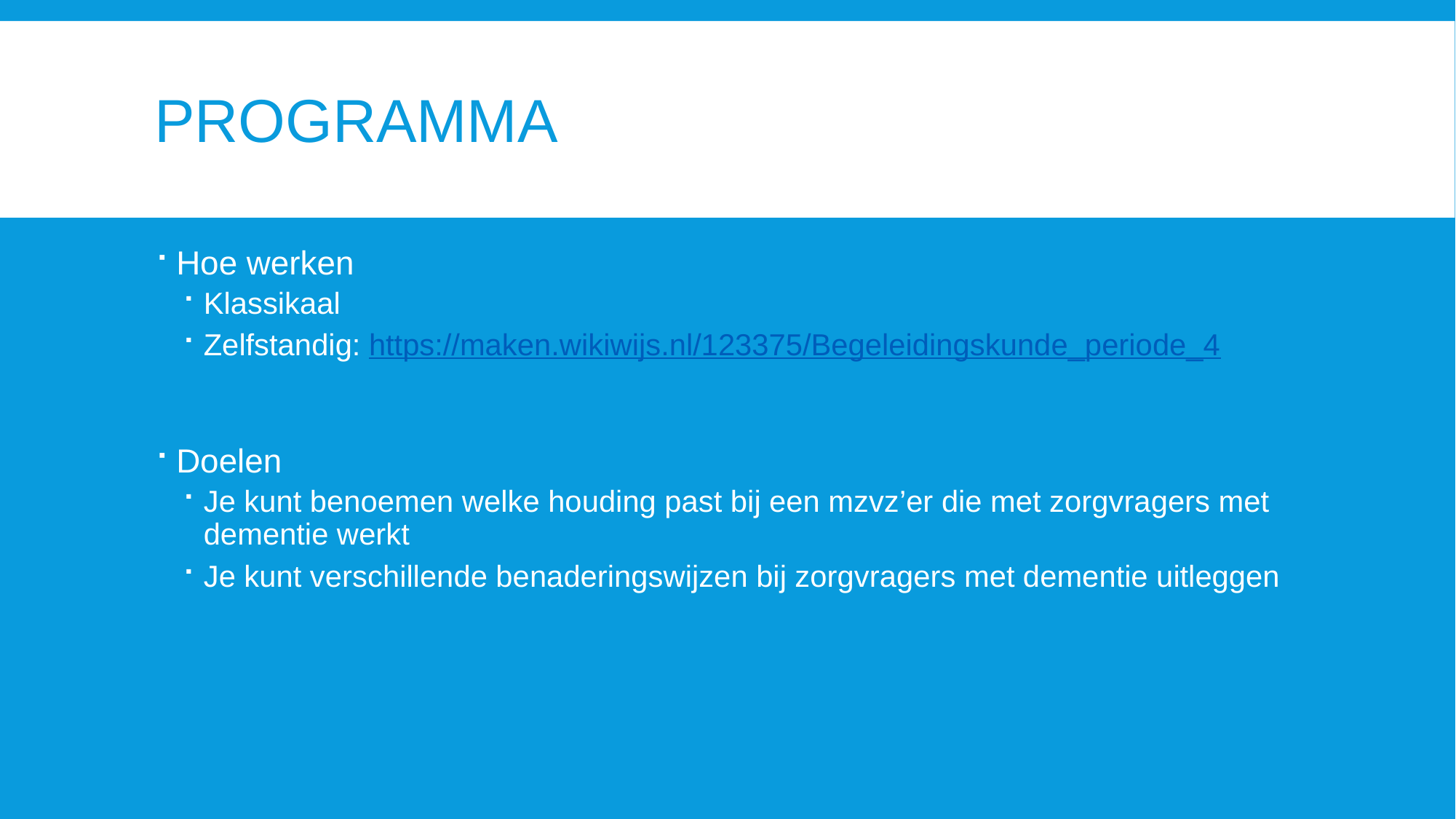

# Programma
Hoe werken
Klassikaal
Zelfstandig: https://maken.wikiwijs.nl/123375/Begeleidingskunde_periode_4

Doelen
Je kunt benoemen welke houding past bij een mzvz’er die met zorgvragers met dementie werkt
Je kunt verschillende benaderingswijzen bij zorgvragers met dementie uitleggen